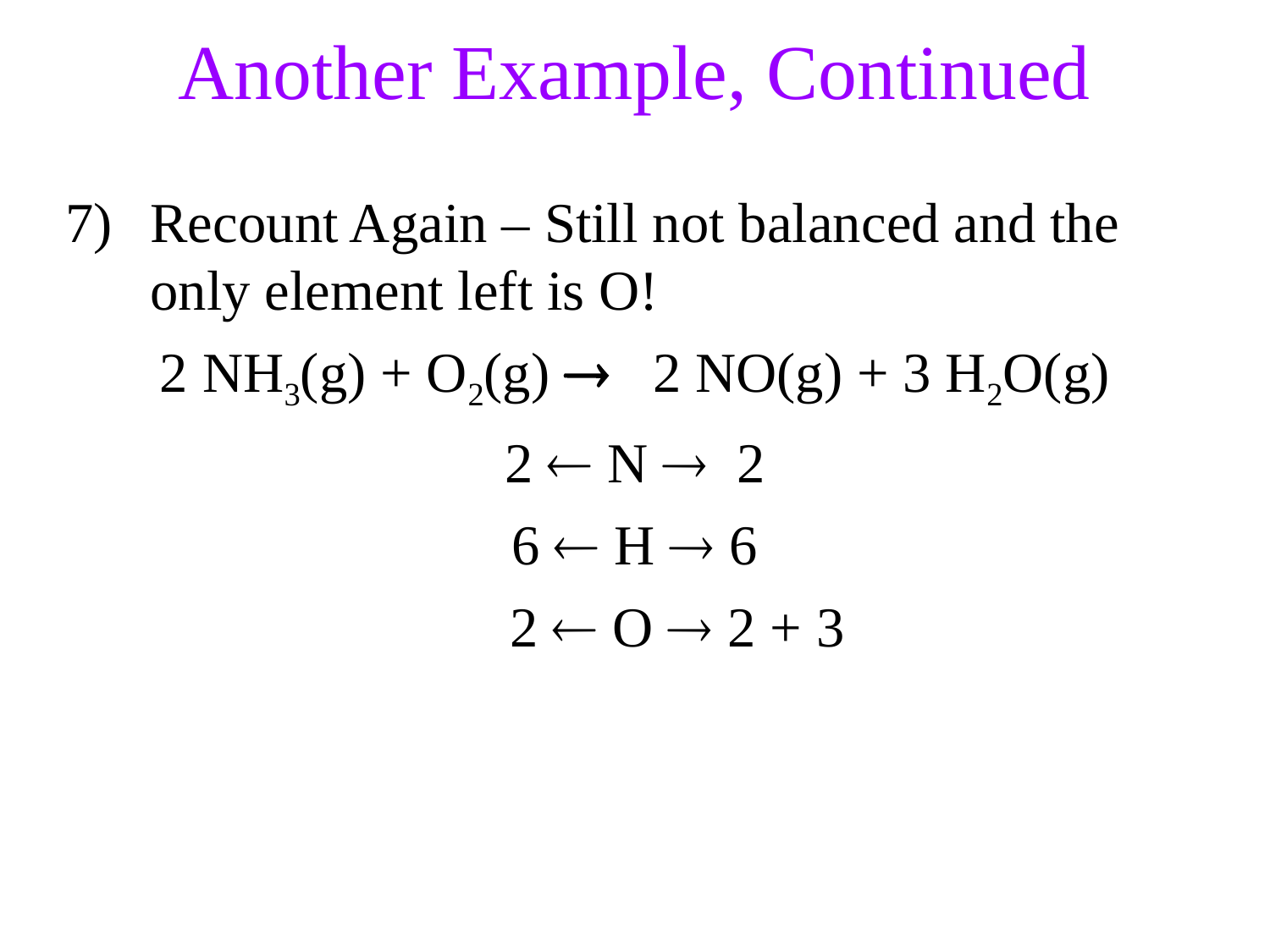

Another Example, Continued
Recount Again – Still not balanced and the only element left is O!
2 NH3(g) + O2(g) →  2 NO(g) + 3 H2O(g)
2 ← N → 2
6 ← H → 6
      2 ← O → 2 + 3